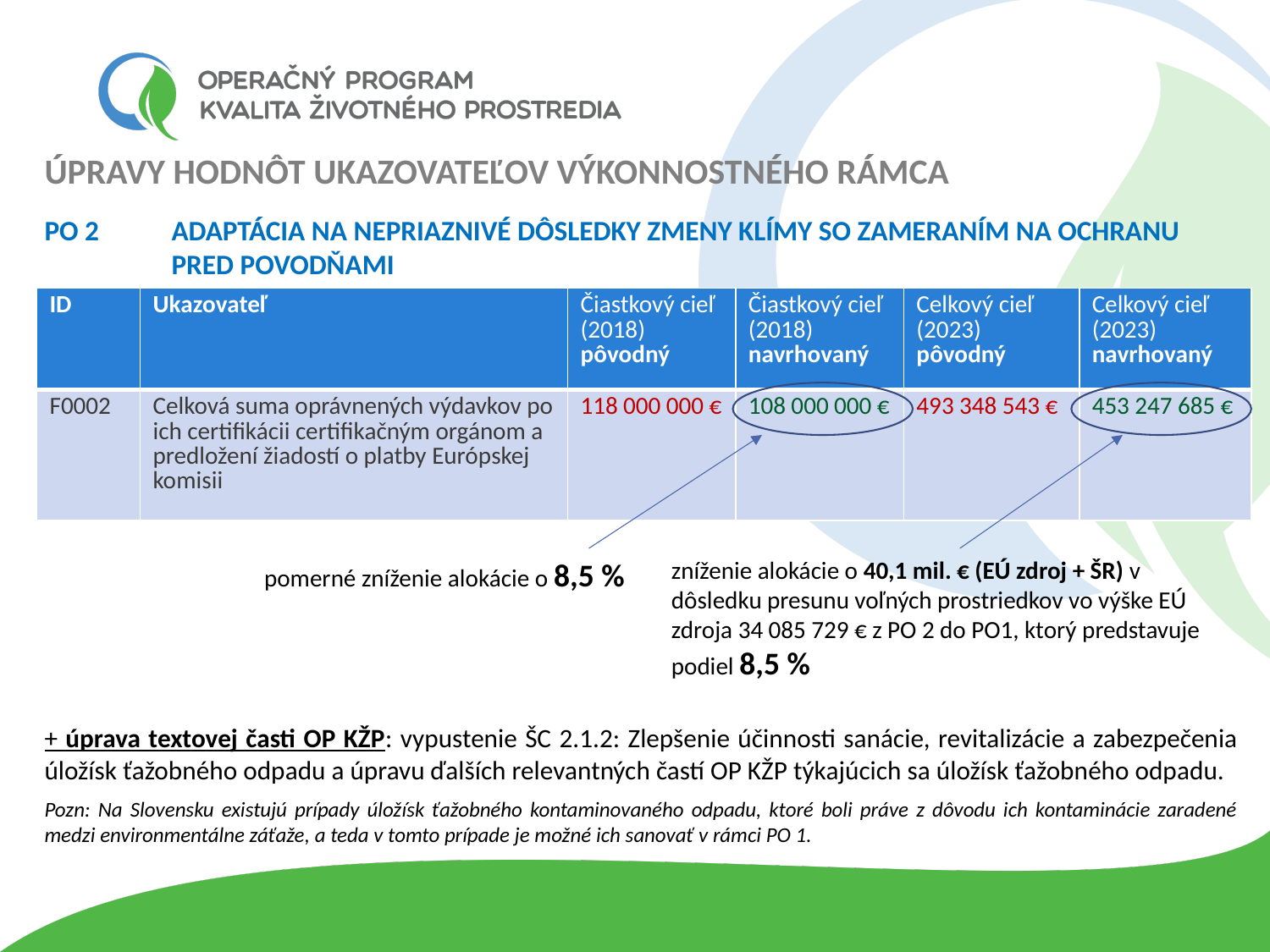

Úpravy hodnôt ukazovateľov výkonnostného rámca

PO 2 	Adaptácia na nepriaznivé dôsledky zmeny klímy so zameraním na ochranu 	pred povodňami
| ID | Ukazovateľ | Čiastkový cieľ (2018) pôvodný | Čiastkový cieľ (2018) navrhovaný | Celkový cieľ (2023) pôvodný | Celkový cieľ (2023) navrhovaný |
| --- | --- | --- | --- | --- | --- |
| F0002 | Celková suma oprávnených výdavkov po ich certifikácii certifikačným orgánom a predložení žiadostí o platby Európskej komisii | 118 000 000 € | 108 000 000 € | 493 348 543 € | 453 247 685 € |

zníženie alokácie o 40,1 mil. € (EÚ zdroj + ŠR) v dôsledku presunu voľných prostriedkov vo výške EÚ zdroja 34 085 729 € z PO 2 do PO1, ktorý predstavuje podiel 8,5 %
pomerné zníženie alokácie o 8,5 %
+ úprava textovej časti OP KŽP: vypustenie ŠC 2.1.2: Zlepšenie účinnosti sanácie, revitalizácie a zabezpečenia úložísk ťažobného odpadu a úpravu ďalších relevantných častí OP KŽP týkajúcich sa úložísk ťažobného odpadu.
Pozn: Na Slovensku existujú prípady úložísk ťažobného kontaminovaného odpadu, ktoré boli práve z dôvodu ich kontaminácie zaradené medzi environmentálne záťaže, a teda v tomto prípade je možné ich sanovať v rámci PO 1.